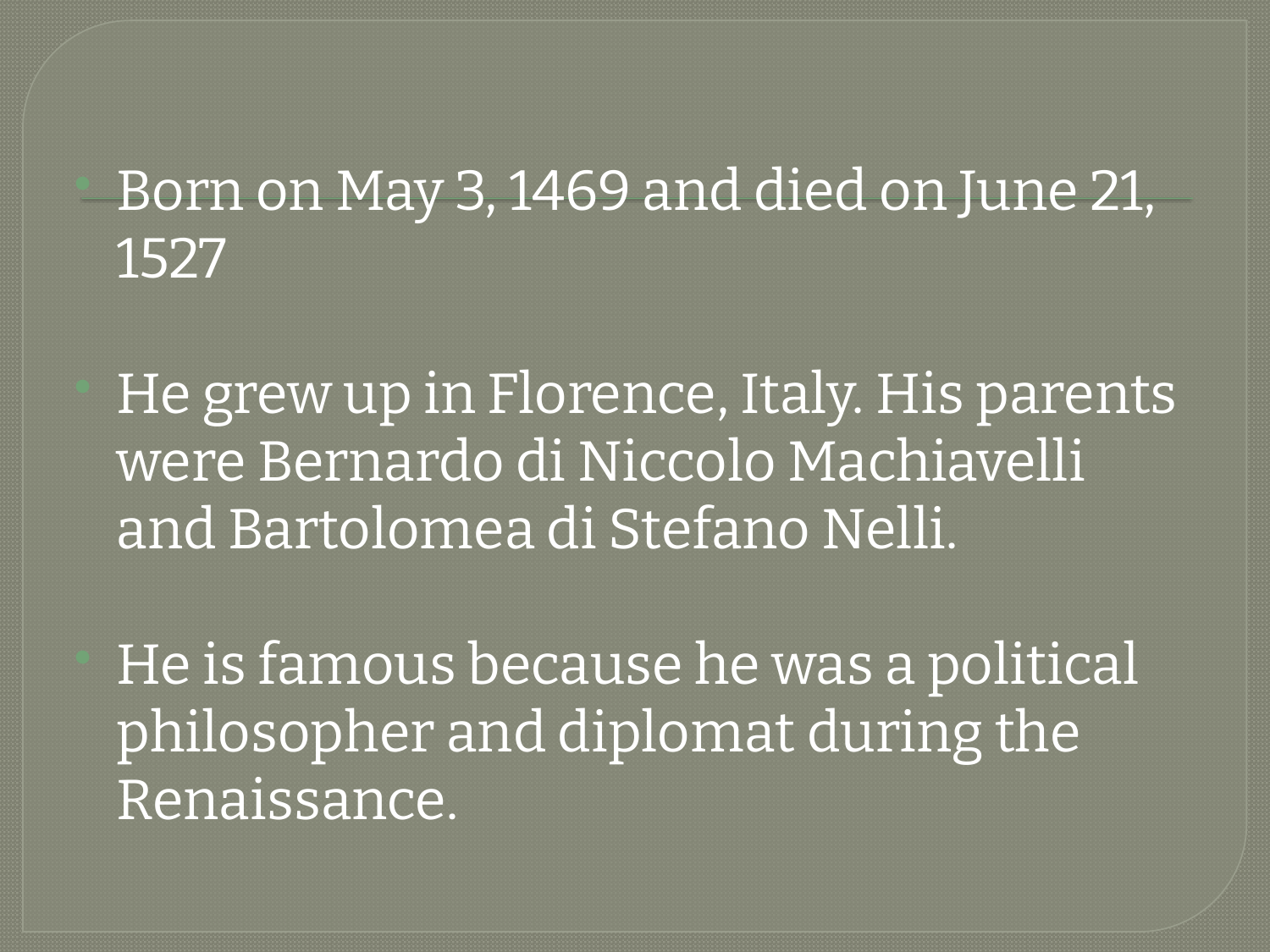

Born on May 3, 1469 and died on June 21, 1527

He grew up in Florence, Italy. His parents were Bernardo di Niccolo Machiavelli and Bartolomea di Stefano Nelli.

He is famous because he was a political philosopher and diplomat during the Renaissance.